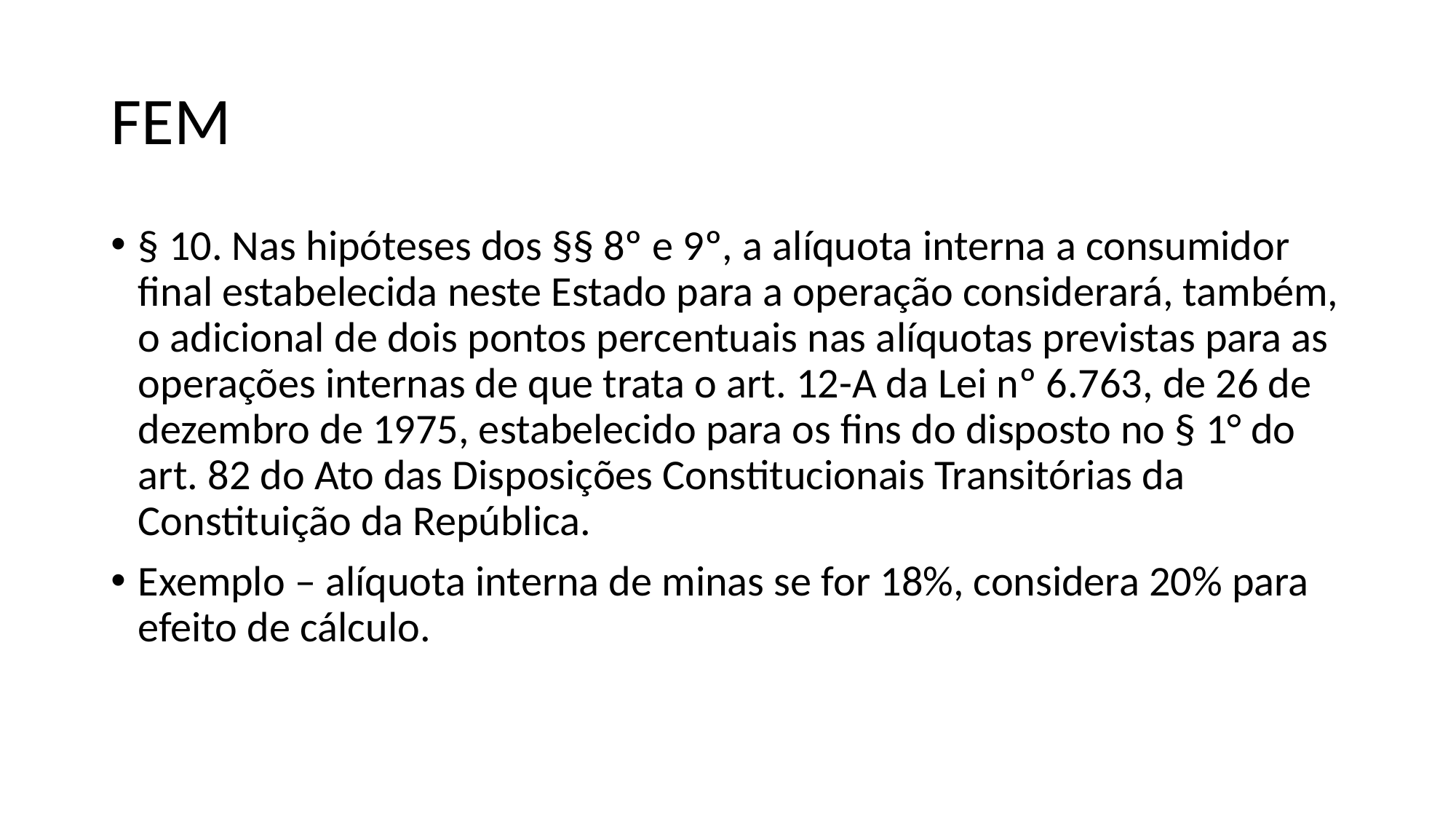

# FEM
§ 10. Nas hipóteses dos §§ 8º e 9º, a alíquota interna a consumidor final estabelecida neste Estado para a operação considerará, também, o adicional de dois pontos percentuais nas alíquotas previstas para as operações internas de que trata o art. 12-A da Lei nº 6.763, de 26 de dezembro de 1975, estabelecido para os fins do disposto no § 1° do art. 82 do Ato das Disposições Constitucionais Transitórias da Constituição da República.
Exemplo – alíquota interna de minas se for 18%, considera 20% para efeito de cálculo.